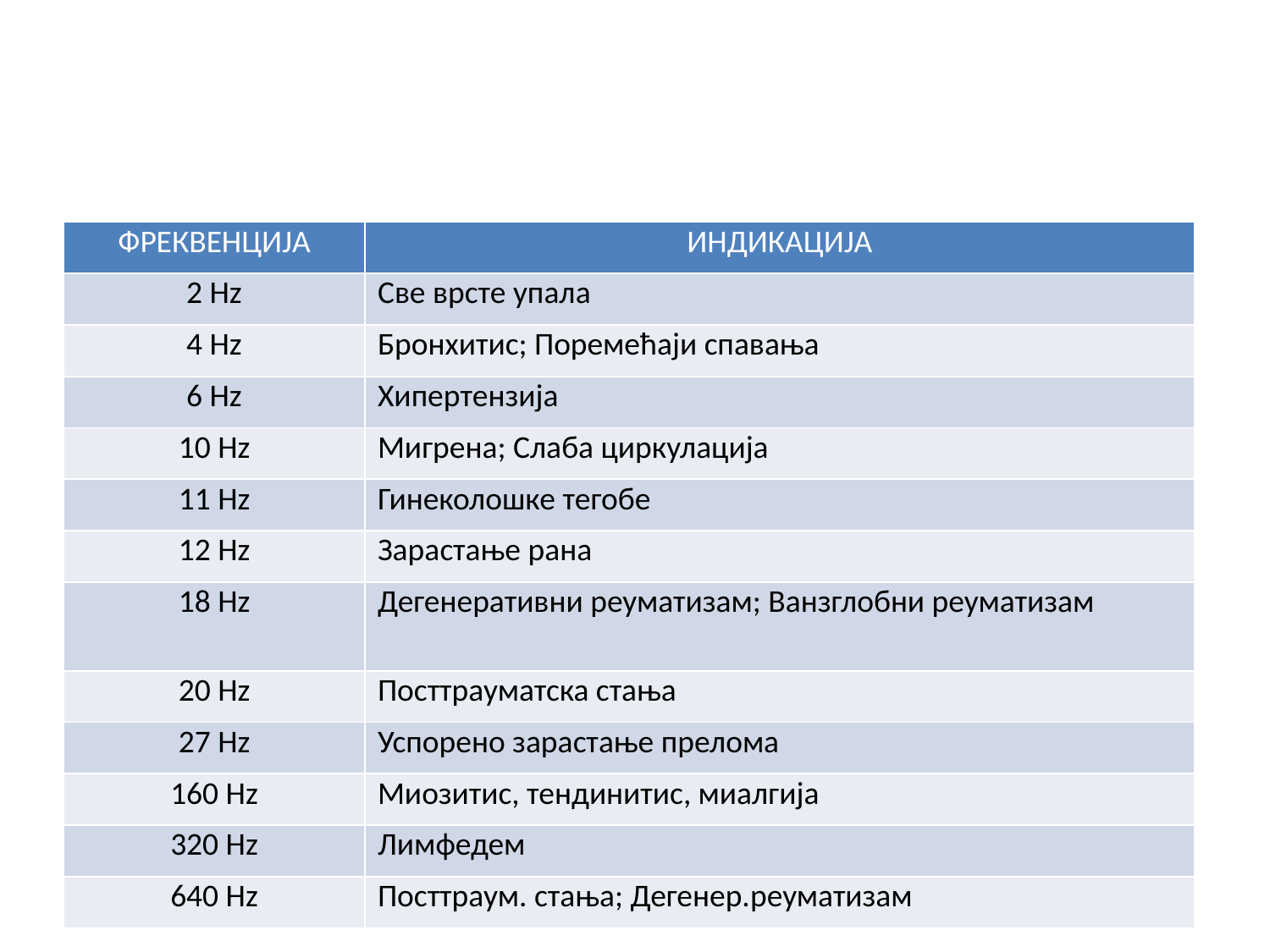

#
| ФРЕКВЕНЦИЈА | ИНДИКАЦИЈА |
| --- | --- |
| 2 Hz | Све врсте упала |
| 4 Hz | Бронхитис; Поремећаји спавања |
| 6 Hz | Хипертензија |
| 10 Hz | Мигрена; Слаба циркулација |
| 11 Hz | Гинеколошке тегобе |
| 12 Hz | Зарастање рана |
| 18 Hz | Дегенеративни реуматизам; Ванзглобни реуматизам |
| 20 Hz | Посттрауматска стања |
| 27 Hz | Успорено зарастање прелома |
| 160 Hz | Миозитис, тендинитис, миалгија |
| 320 Hz | Лимфедем |
| 640 Hz | Посттраум. стања; Дегенер.реуматизам |